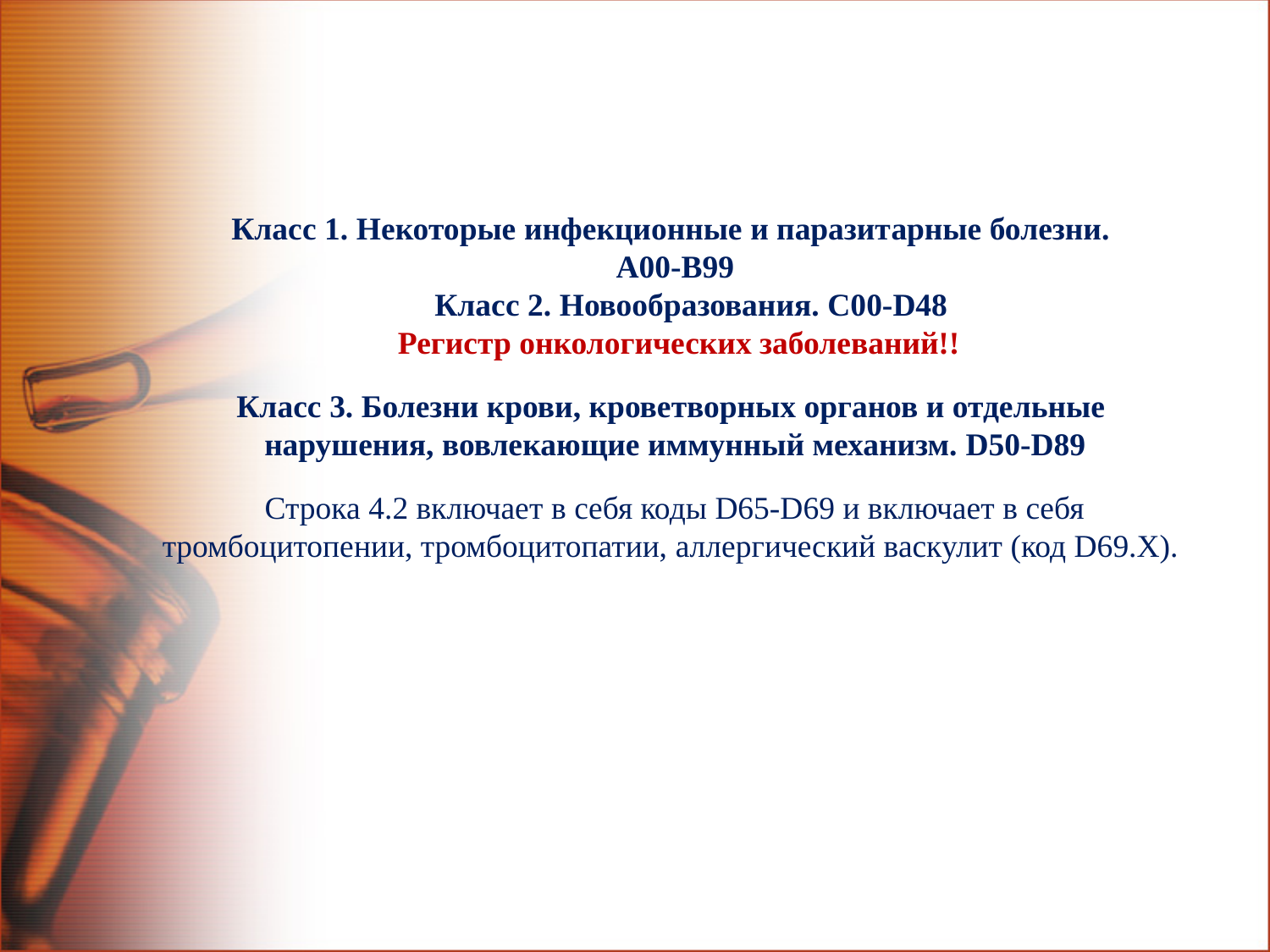

Класс 1. Некоторые инфекционные и паразитарные болезни.
А00-В99
    Класс 2. Новообразования. C00-D48
 Регистр онкологических заболеваний!!

Класс 3. Болезни крови, кроветворных органов и отдельные
нарушения, вовлекающие иммунный механизм. D50-D89
Строка 4.2 включает в себя коды D65-D69 и включает в себя тромбоцитопении, тромбоцитопатии, аллергический васкулит (код D69.X).